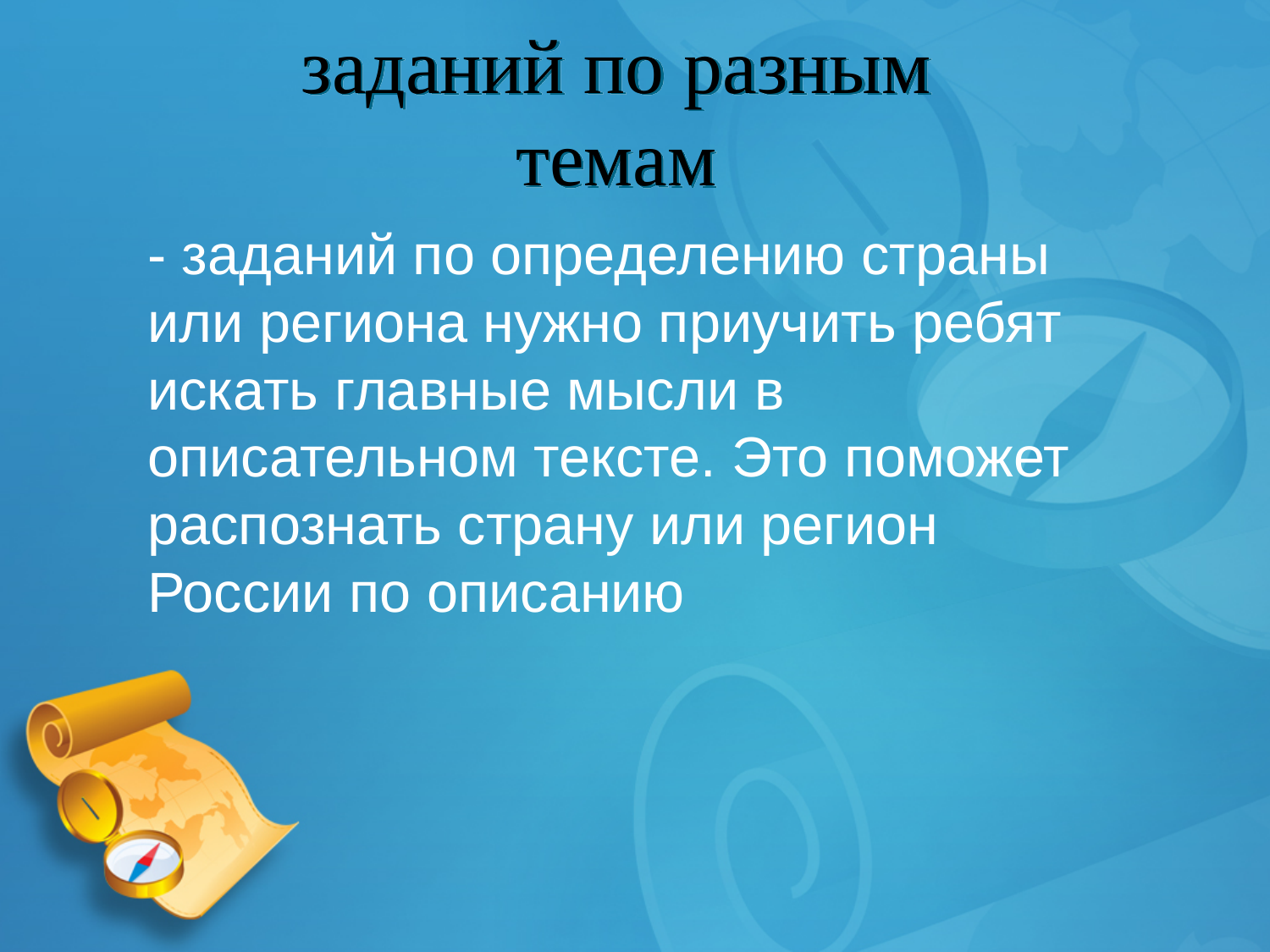

# заданий по разным темам
- заданий по определению страны или региона нужно приучить ребят искать главные мысли в описательном тексте. Это поможет распознать страну или регион России по описанию